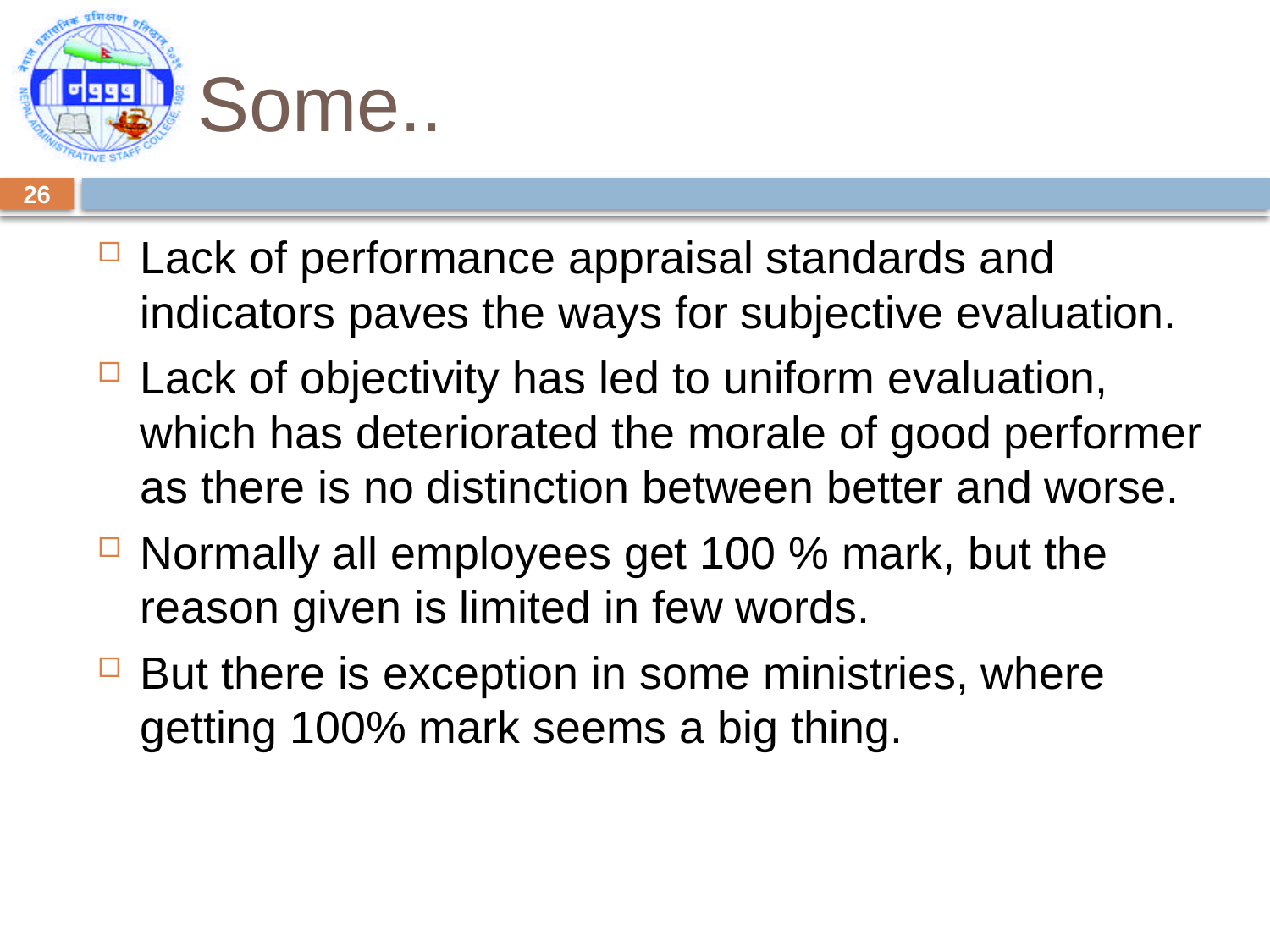

# Some..
26
Lack of performance appraisal standards and indicators paves the ways for subjective evaluation.
Lack of objectivity has led to uniform evaluation, which has deteriorated the morale of good performer as there is no distinction between better and worse.
Normally all employees get 100 % mark, but the reason given is limited in few words.
But there is exception in some ministries, where getting 100% mark seems a big thing.